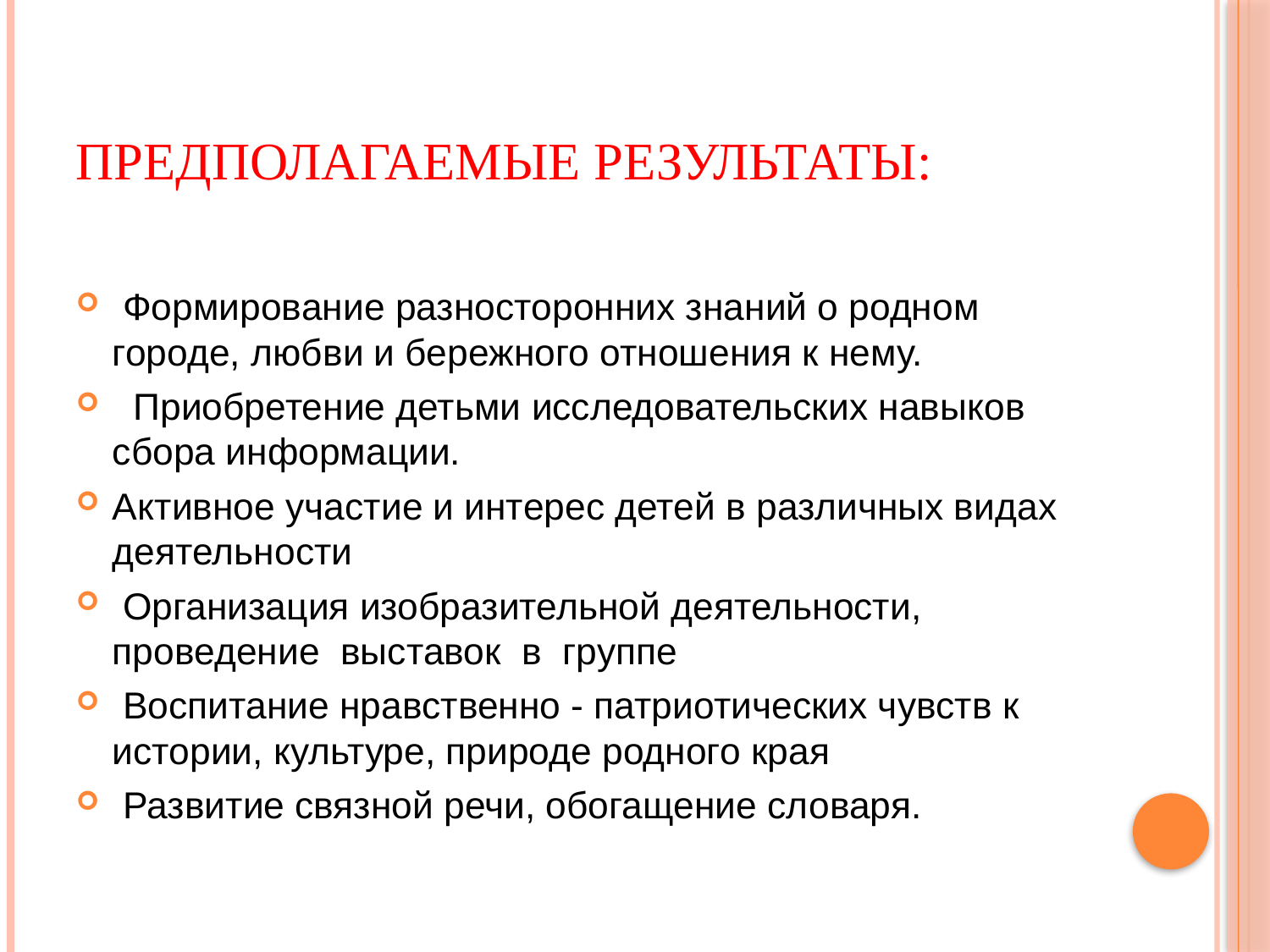

# Предполагаемые результаты:

 Формирование разносторонних знаний о родном городе, любви и бережного отношения к нему.
  Приобретение детьми исследовательских навыков сбора информации.
Активное участие и интерес детей в различных видах деятельности
 Организация изобразительной деятельности, проведение  выставок  в  группе
 Воспитание нравственно - патриотических чувств к  истории, культуре, природе родного края
 Развитие связной речи, обогащение словаря.